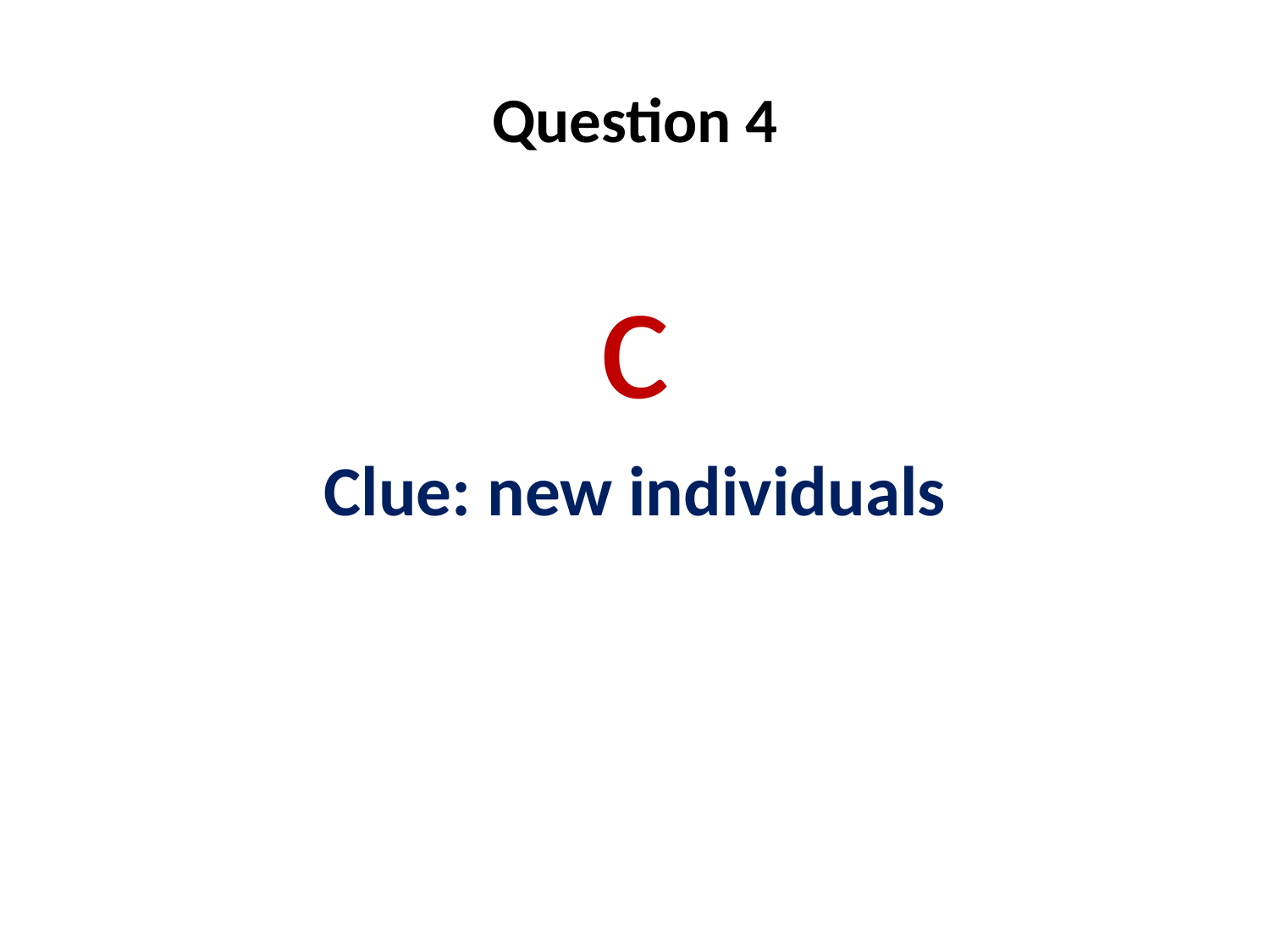

# Question 4
c
Clue: new individuals